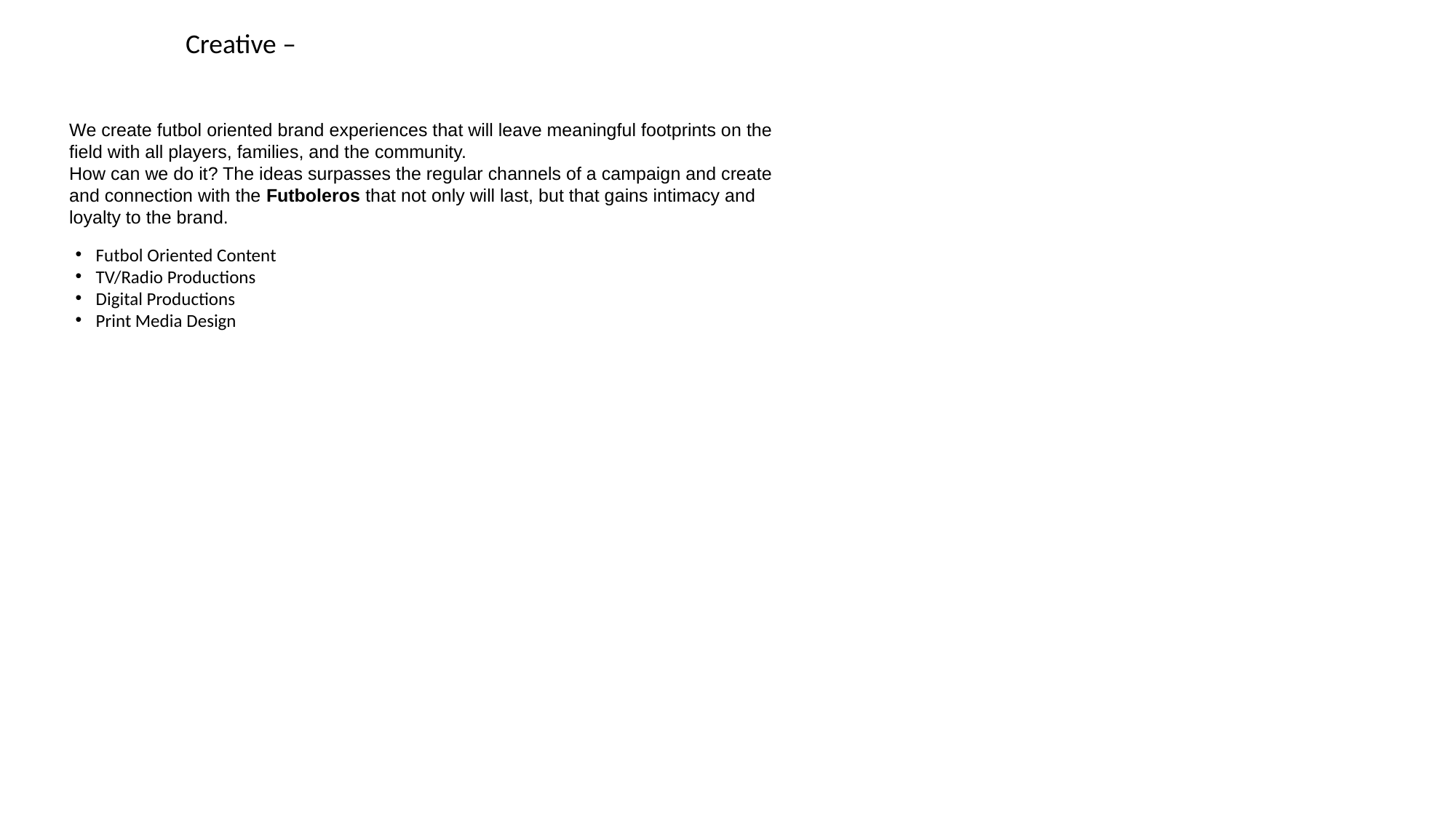

Creative –
We create futbol oriented brand experiences that will leave meaningful footprints on the field with all players, families, and the community.
How can we do it? The ideas surpasses the regular channels of a campaign and create and connection with the Futboleros that not only will last, but that gains intimacy and loyalty to the brand.
Futbol Oriented Content
TV/Radio Productions
Digital Productions
Print Media Design